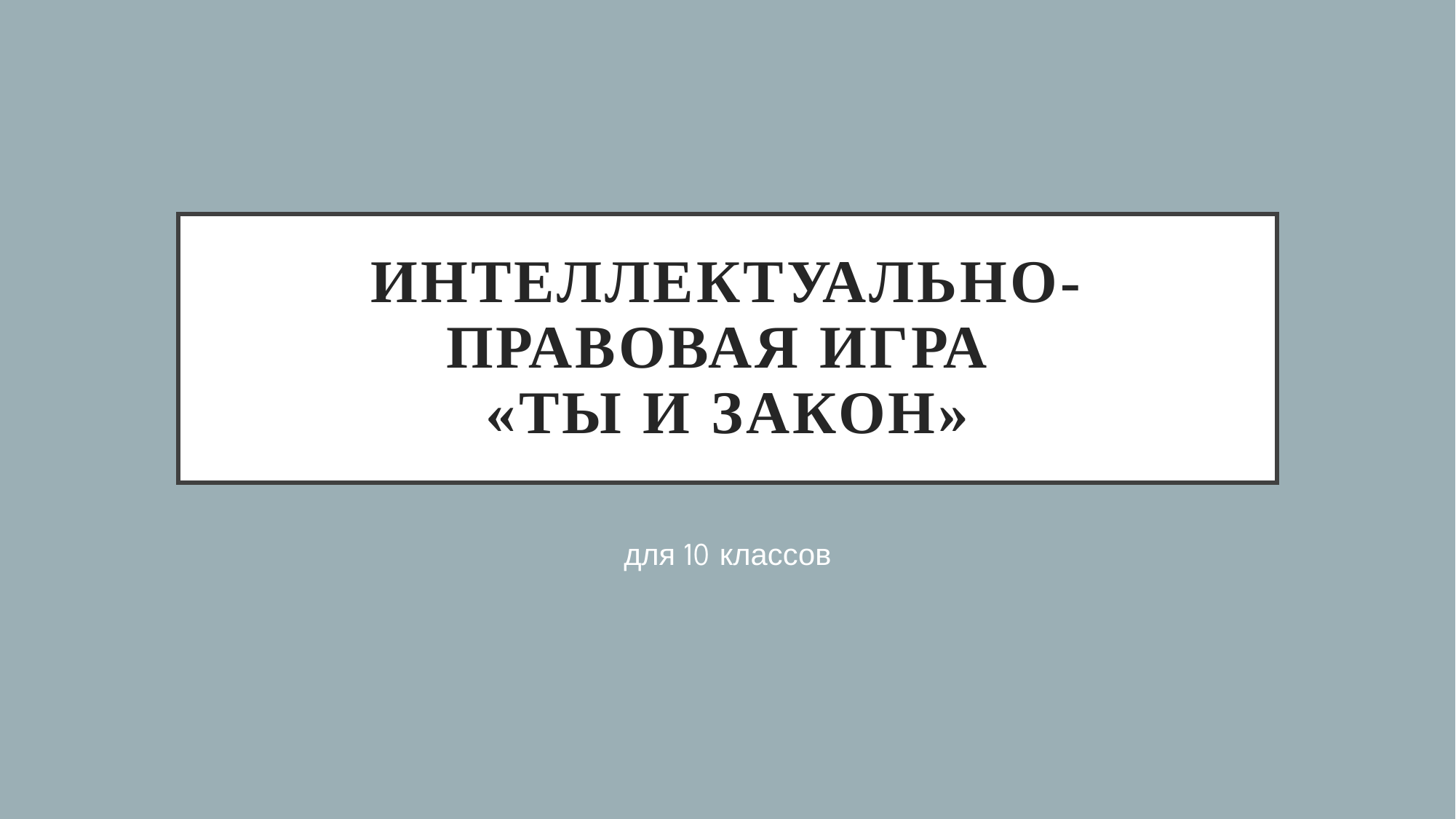

# интеллектуально-правовая игра «Ты и Закон»
для 10 классов